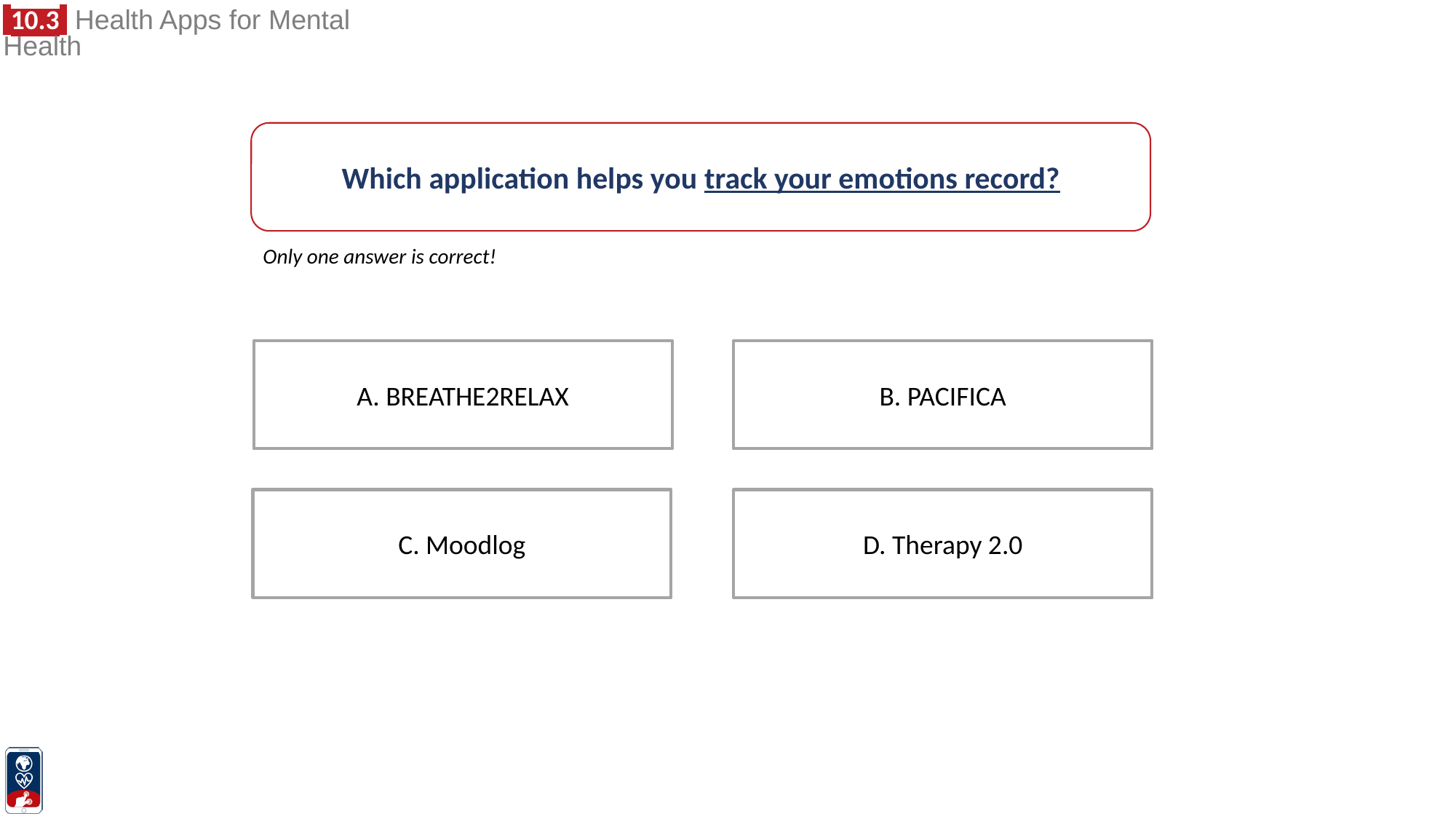

Which application helps you track your emotions record?
Only one answer is correct!
A. BREATHE2RELAX
B. PACIFICA
C. Moodlog
D. Therapy 2.0